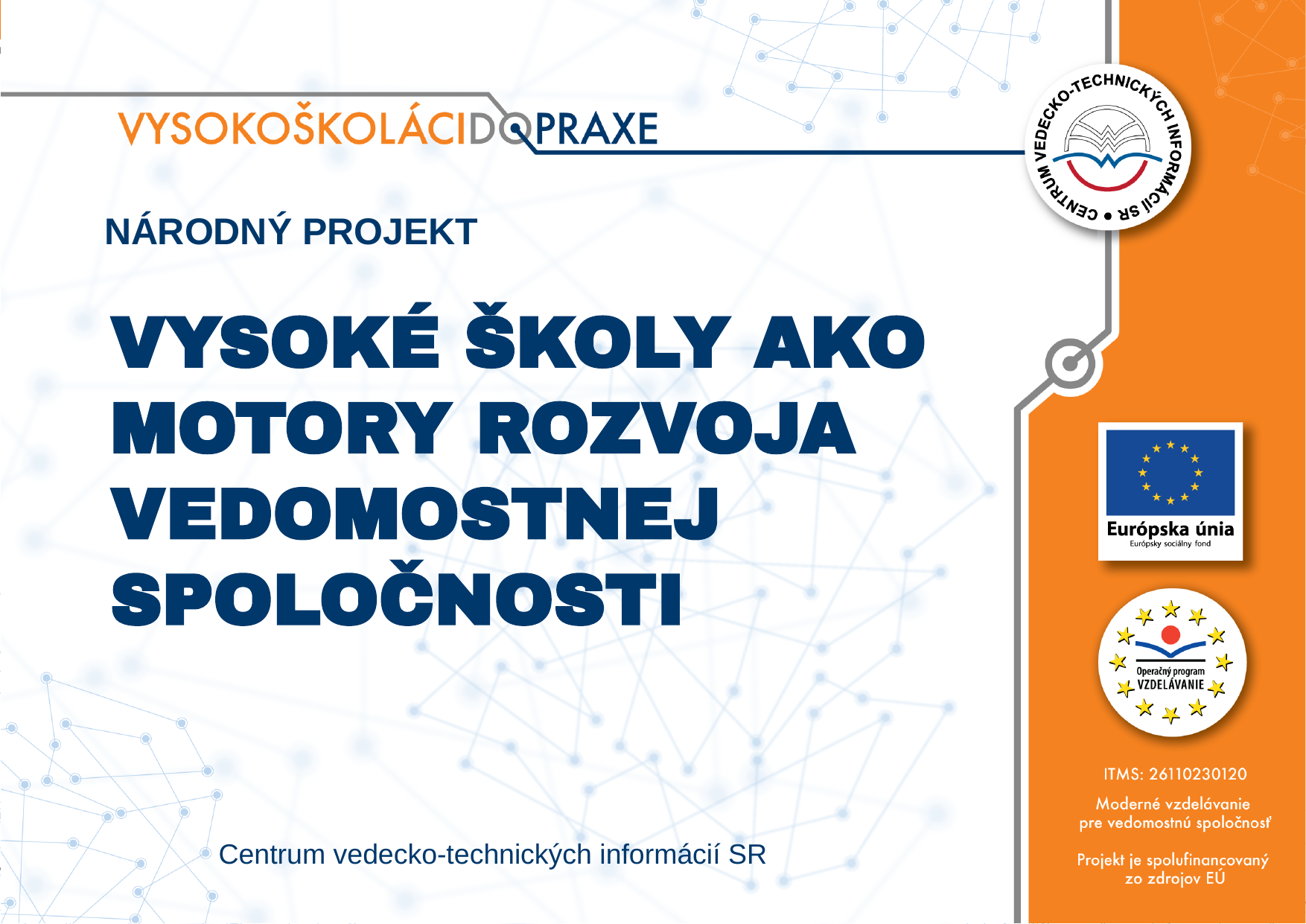

NÁRODNÝ PROJEKT
# VYSOKÉ ŠKOLY AKO MOTORY ROZVOJA VEDOMOSTNEJ SPOLOČNOSTI

Centrum vedecko-technických informácií SR